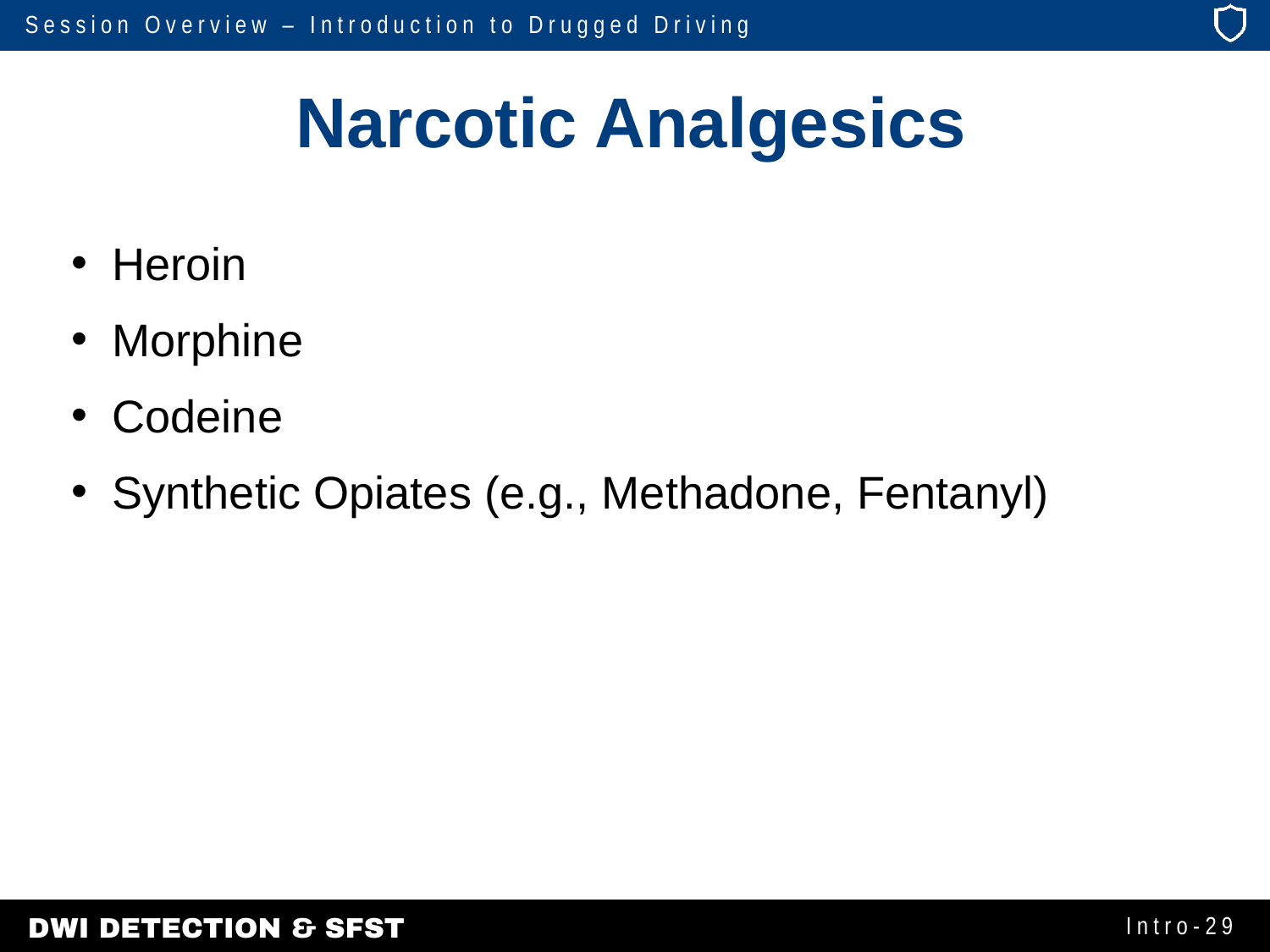

# Narcotic Analgesics
Heroin
Morphine
Codeine
Synthetic Opiates (e.g., Methadone, Fentanyl)

Intro-29